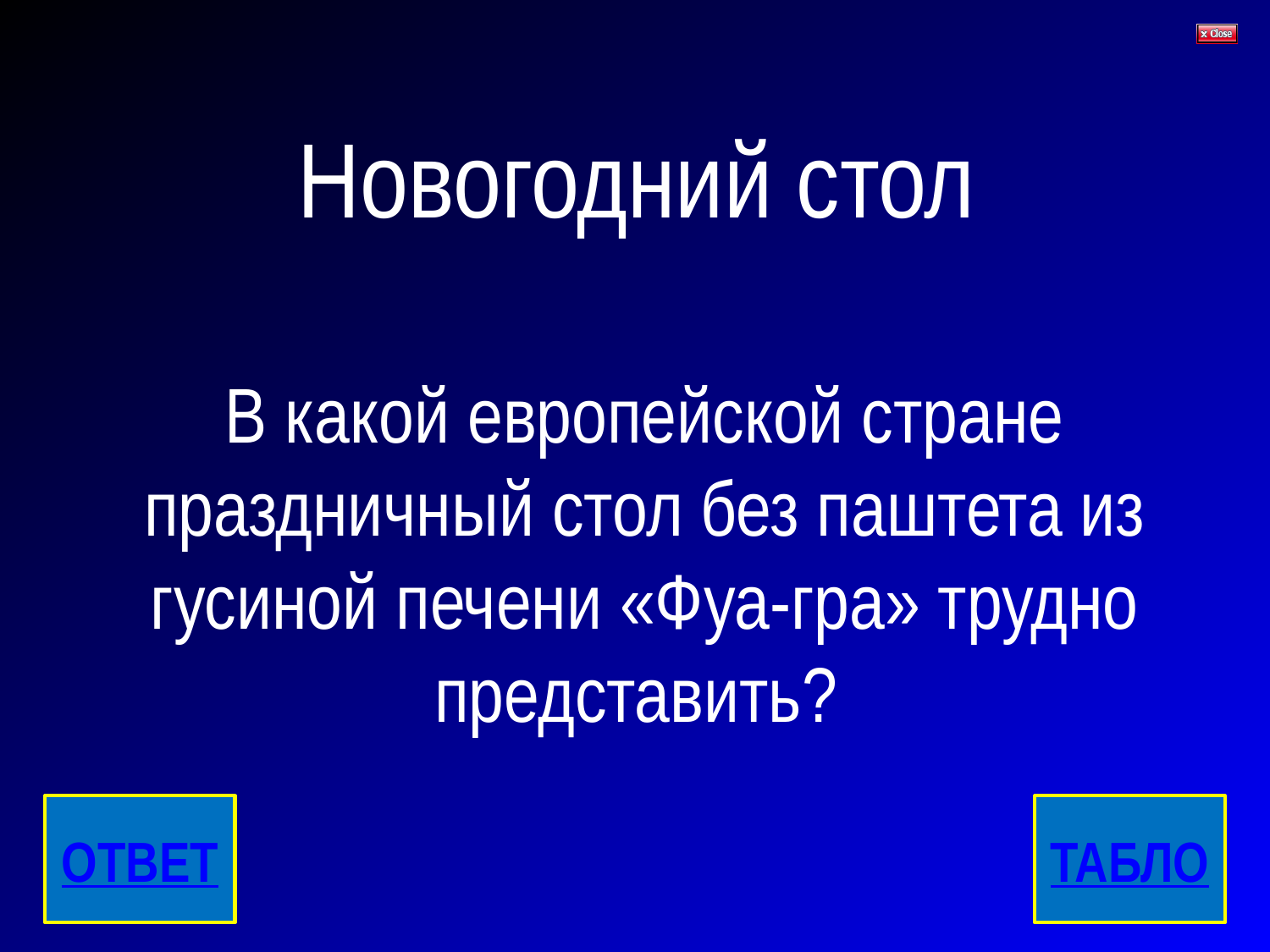

# Новогодний стол

В какой европейской стране праздничный стол без паштета из гусиной печени «Фуа-гра» трудно представить?

ОТВЕТ
ТАБЛО